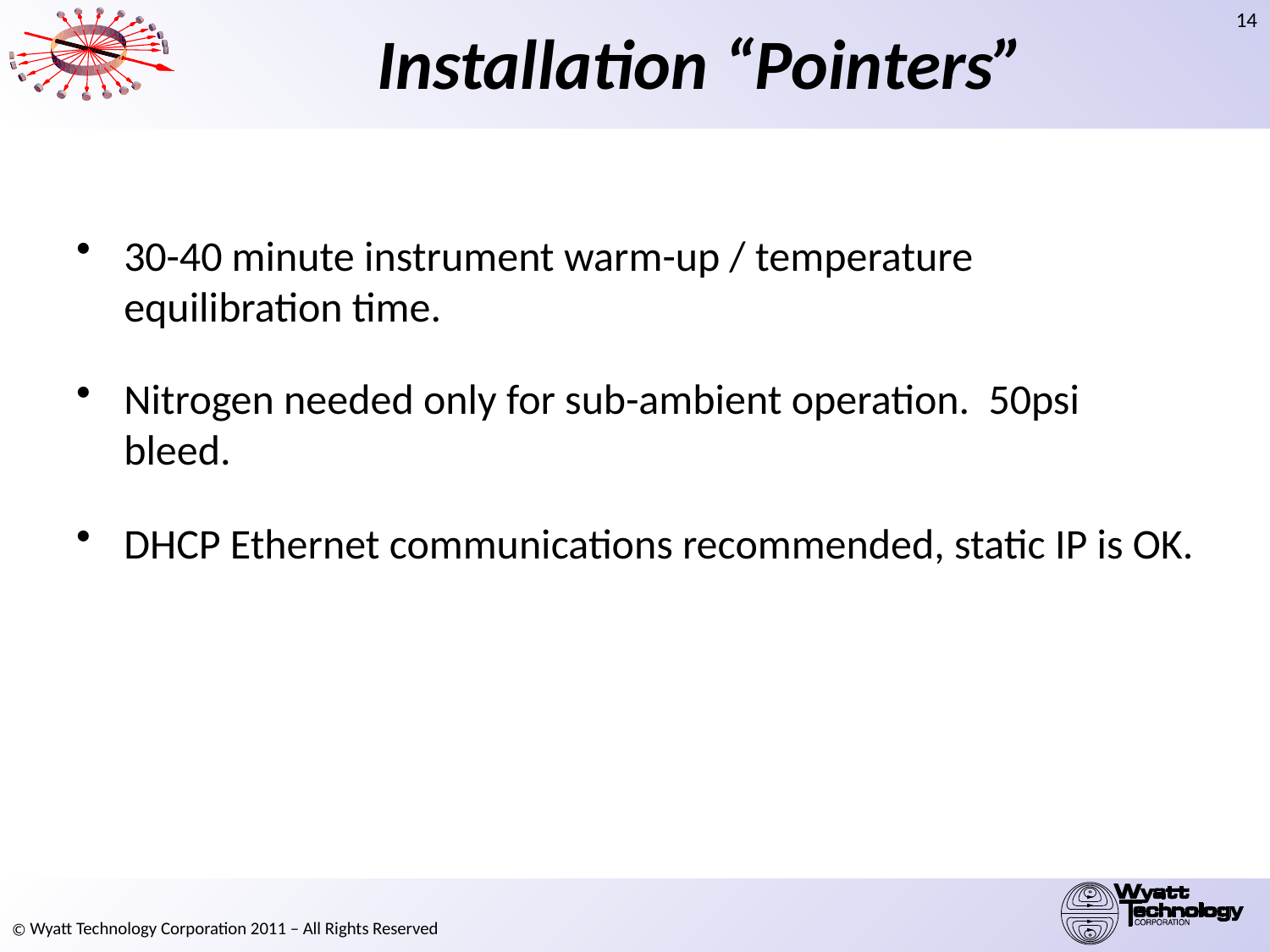

# Installation “Pointers”
30-40 minute instrument warm-up / temperature equilibration time.
Nitrogen needed only for sub-ambient operation.  50psi bleed.
DHCP Ethernet communications recommended, static IP is OK.